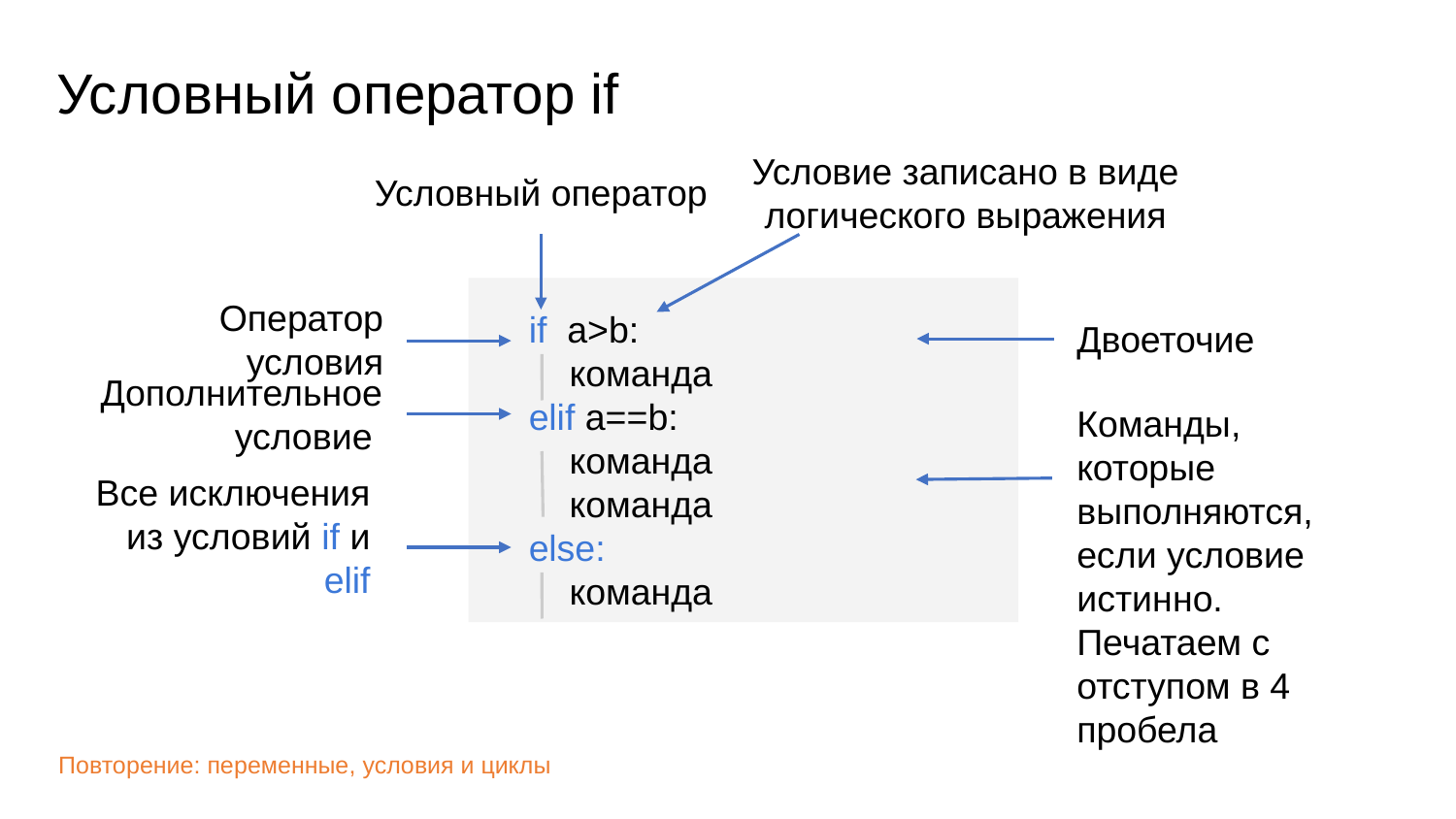

Условный оператор if
Условный оператор
Условие записано в виде логического выражения
if  a>b:
    команда
elif a==b:
    команда
    команда
else:
    команда
Оператор условия
Двоеточие
Дополнительное условие
Команды, которые выполняются, если условие истинно. Печатаем с отступом в 4 пробела
Все исключения из условий if и elif
Повторение: переменные, условия и циклы